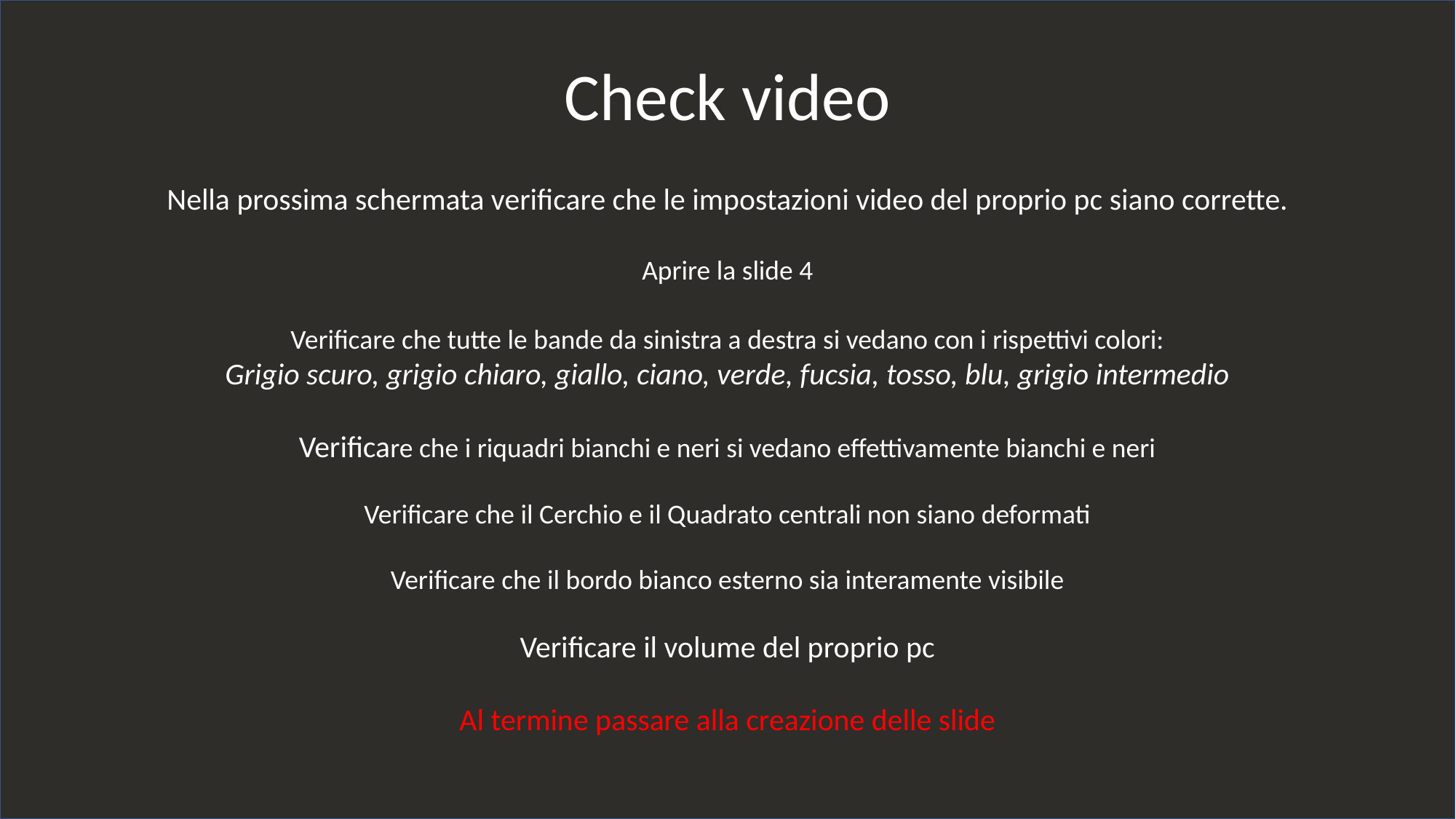

Check video
Nella prossima schermata verificare che le impostazioni video del proprio pc siano corrette.

Aprire la slide 4
Verificare che tutte le bande da sinistra a destra si vedano con i rispettivi colori:
Grigio scuro, grigio chiaro, giallo, ciano, verde, fucsia, tosso, blu, grigio intermedio
Verificare che i riquadri bianchi e neri si vedano effettivamente bianchi e neri

Verificare che il Cerchio e il Quadrato centrali non siano deformati

Verificare che il bordo bianco esterno sia interamente visibile

Verificare il volume del proprio pc

Al termine passare alla creazione delle slide